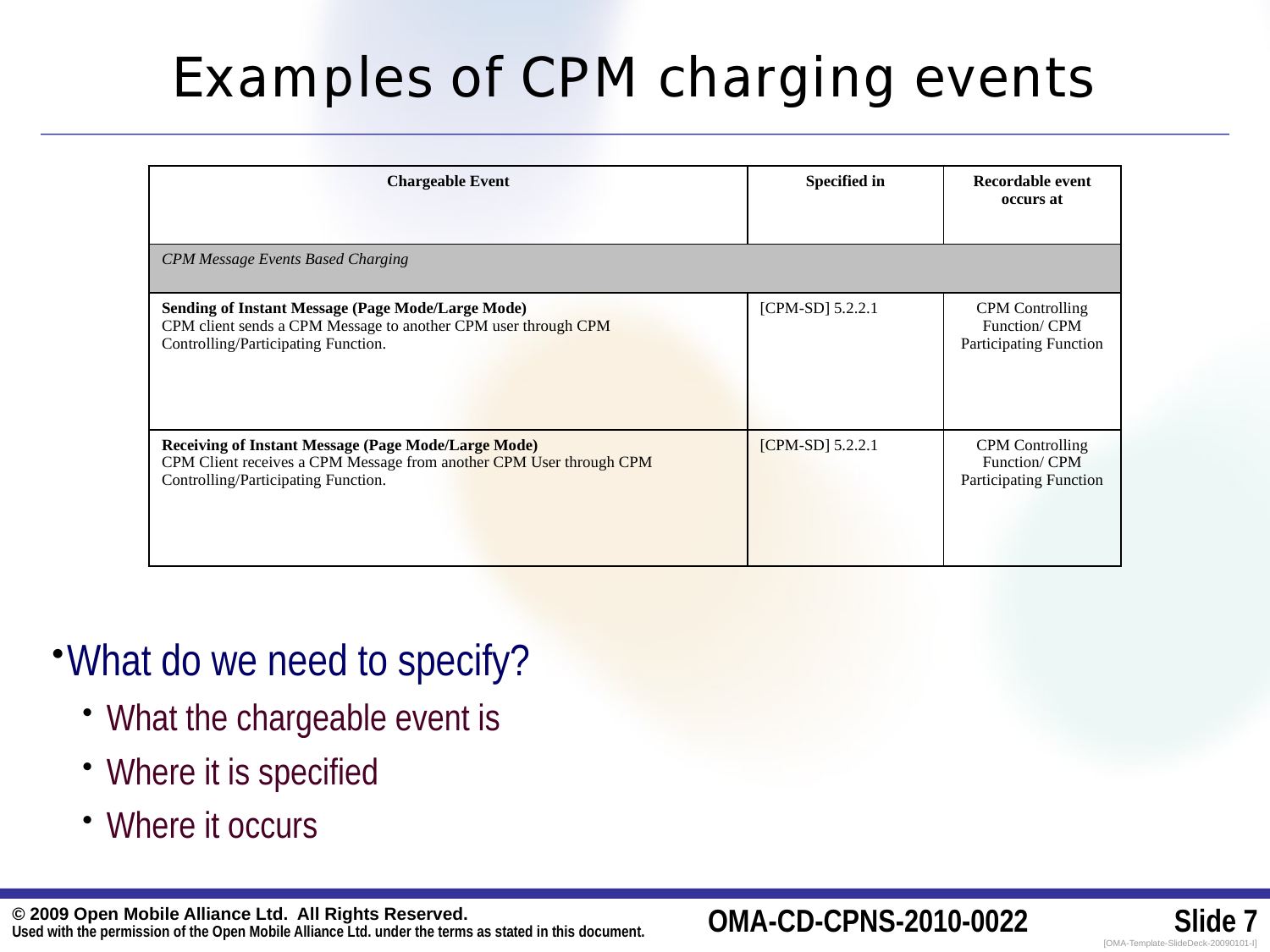

Examples of CPM charging events
| Chargeable Event | Specified in | Recordable event occurs at |
| --- | --- | --- |
| CPM Message Events Based Charging |  |  |
| Sending of Instant Message (Page Mode/Large Mode) CPM client sends a CPM Message to another CPM user through CPM Controlling/Participating Function. | [CPM-SD] 5.2.2.1 | CPM Controlling Function/ CPM Participating Function |
| Receiving of Instant Message (Page Mode/Large Mode) CPM Client receives a CPM Message from another CPM User through CPM Controlling/Participating Function. | [CPM-SD] 5.2.2.1 | CPM Controlling Function/ CPM Participating Function |

What do we need to specify?
 What the chargeable event is
 Where it is specified
 Where it occurs